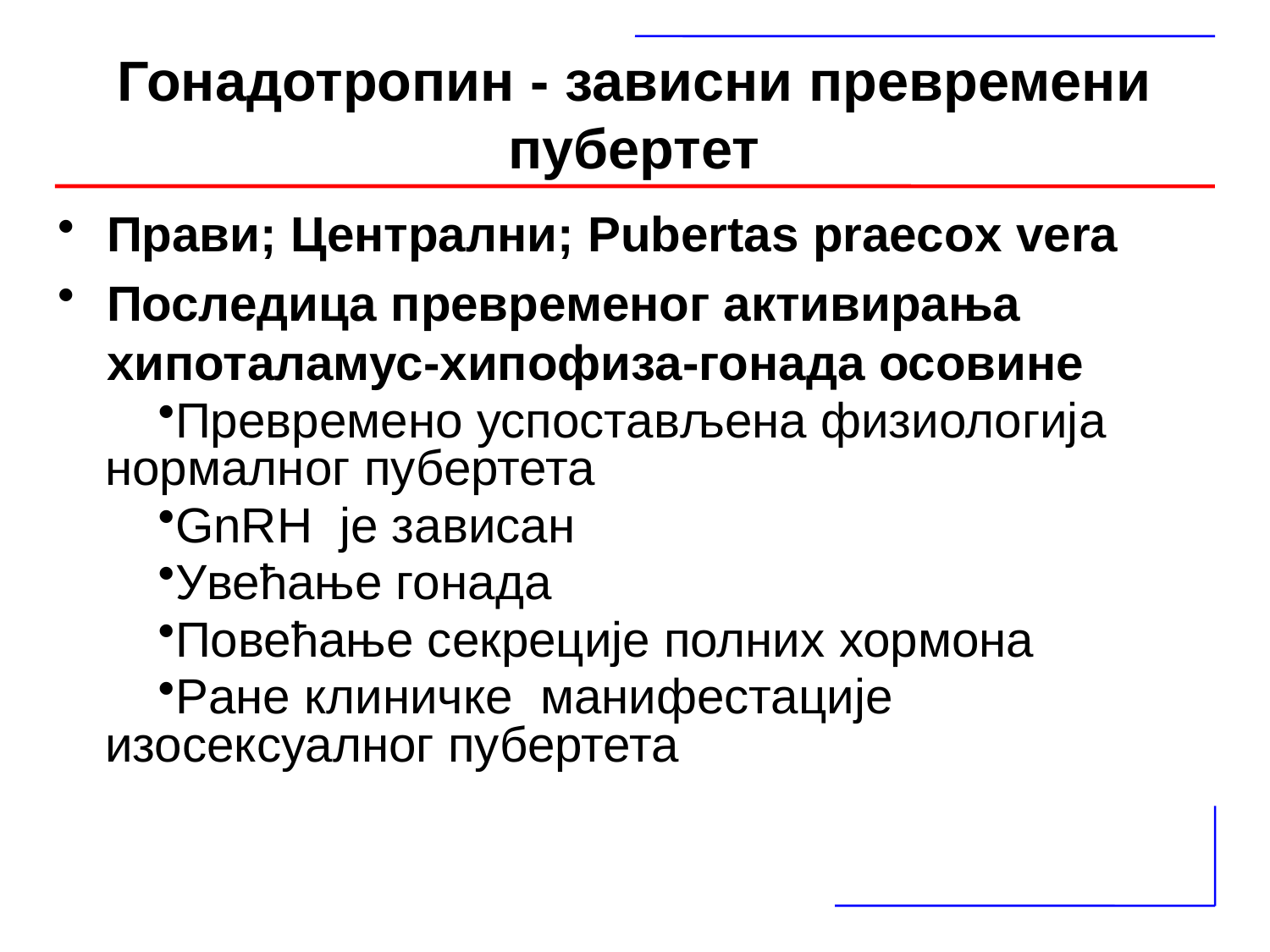

# Гонадотропин - зависни превремени пубертет
Прави; Централни; Pubertas praecox vera
Последица превременог активирања хипоталамус-хипофиза-гонада осовине
Превремено успостављена физиологија нормалног пубертета
GnRH  је зависан
Увећање гонада
Повећање секреције полних хормона
Ране клиничке  манифестације изосексуалног пубертета